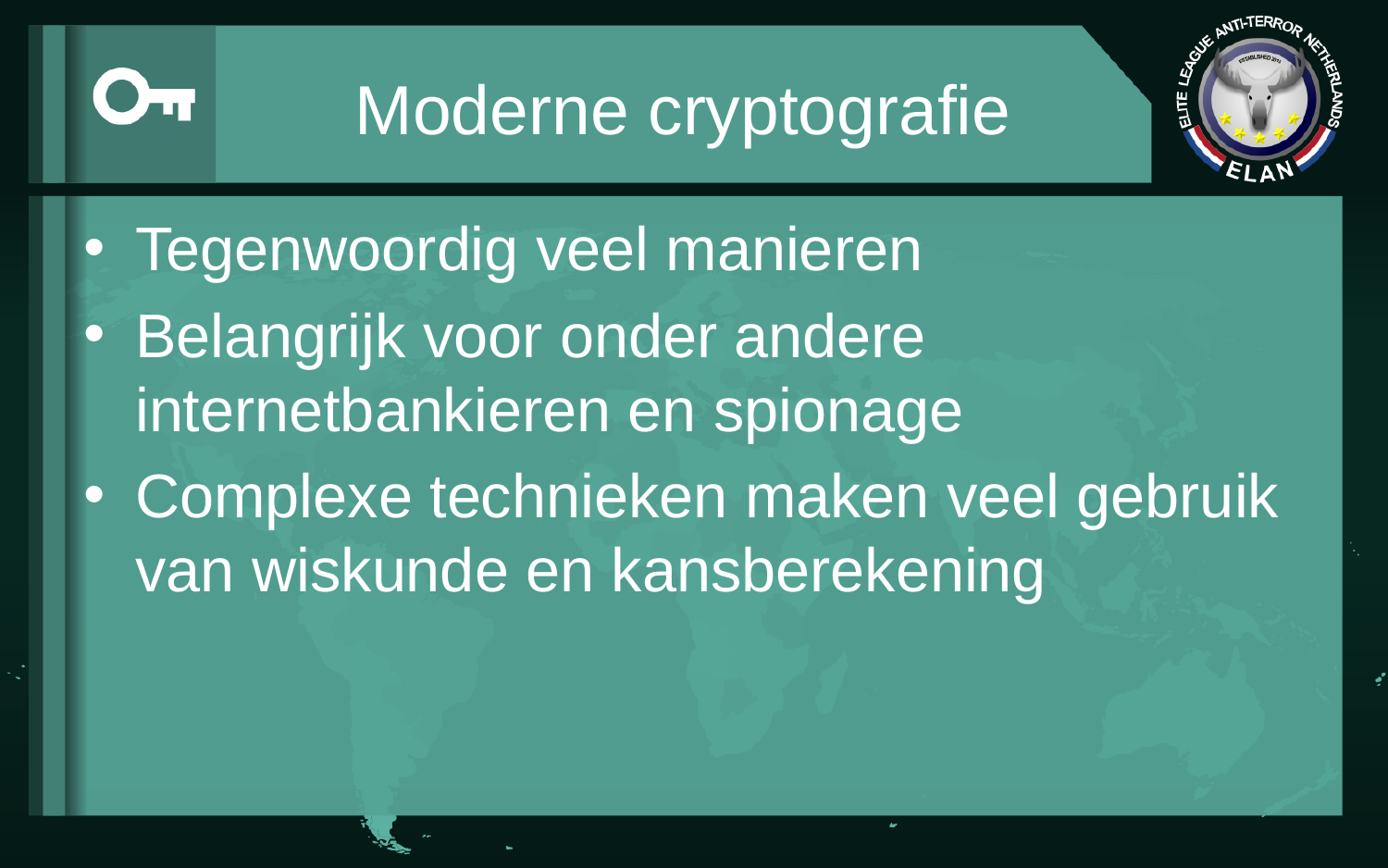

# Moderne cryptografie
Tegenwoordig veel manieren
Belangrijk voor onder andere internetbankieren en spionage
Complexe technieken maken veel gebruik van wiskunde en kansberekening